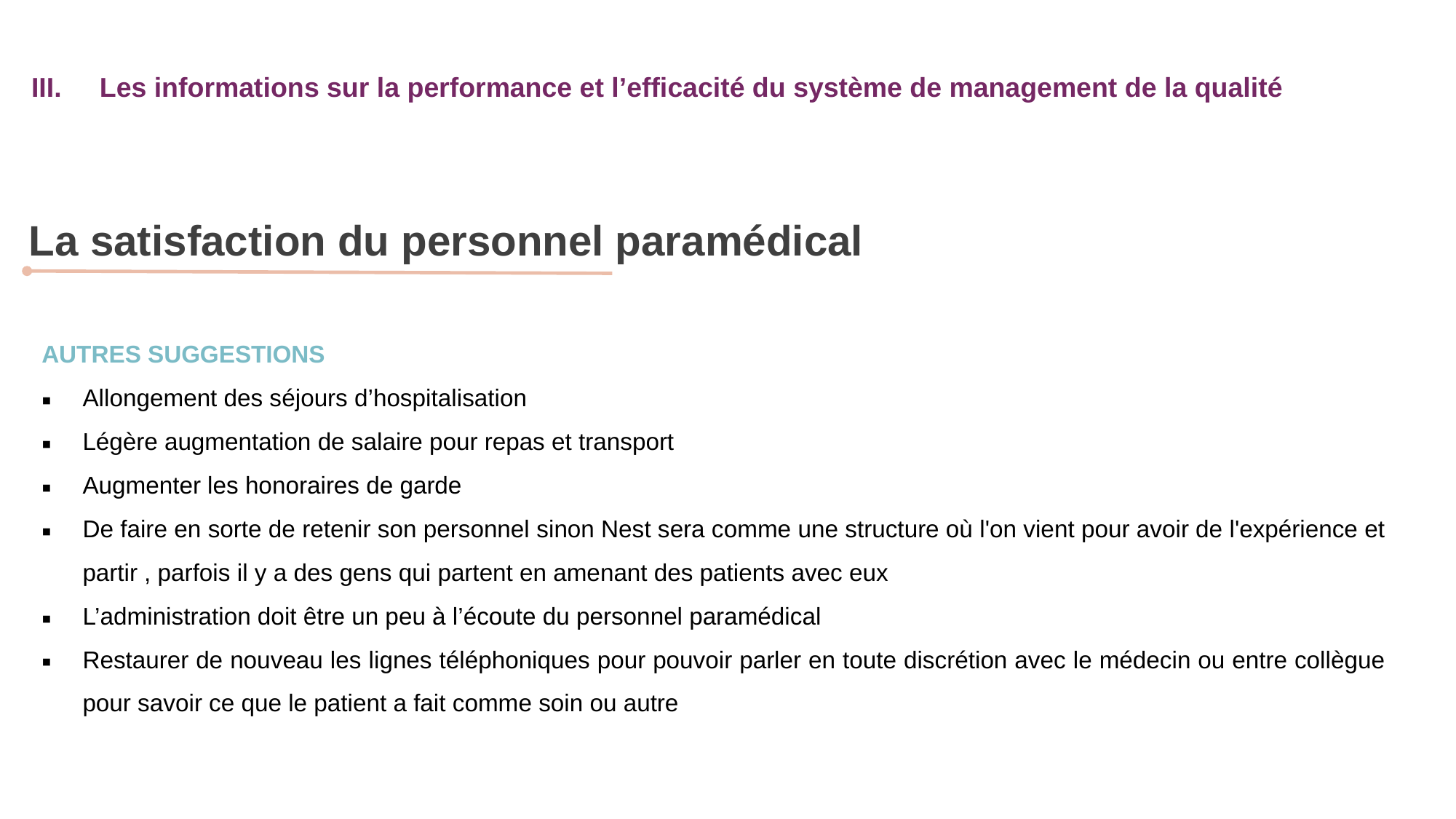

Les informations sur la performance et l’efficacité du système de management de la qualité
La satisfaction du personnel paramédical
AUTRES SUGGESTIONS
Allongement des séjours d’hospitalisation
Légère augmentation de salaire pour repas et transport
Augmenter les honoraires de garde
De faire en sorte de retenir son personnel sinon Nest sera comme une structure où l'on vient pour avoir de l'expérience et partir , parfois il y a des gens qui partent en amenant des patients avec eux
L’administration doit être un peu à l’écoute du personnel paramédical
Restaurer de nouveau les lignes téléphoniques pour pouvoir parler en toute discrétion avec le médecin ou entre collègue pour savoir ce que le patient a fait comme soin ou autre